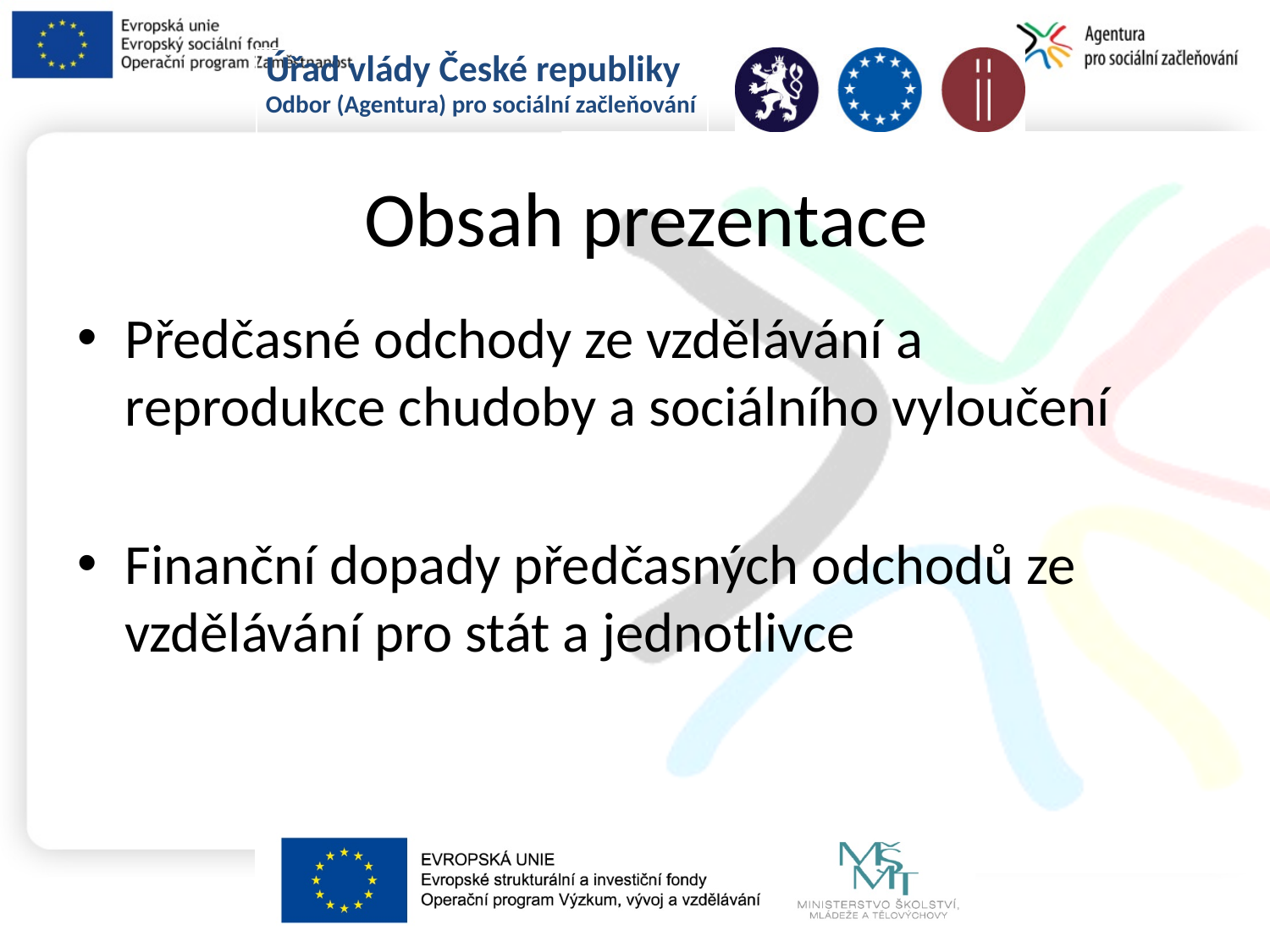

# Obsah prezentace
Předčasné odchody ze vzdělávání a reprodukce chudoby a sociálního vyloučení

Finanční dopady předčasných odchodů ze vzdělávání pro stát a jednotlivce